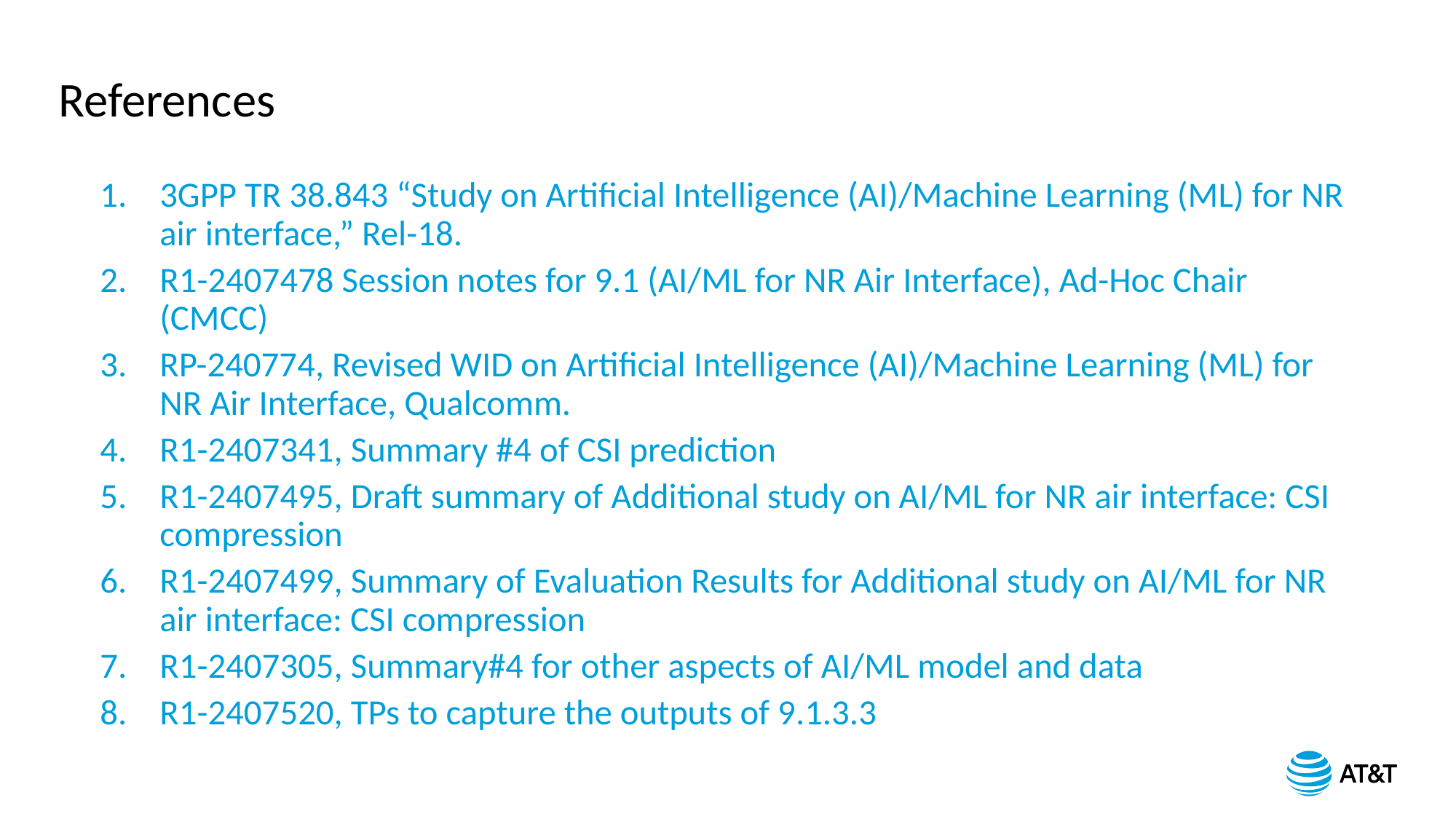

# References
3GPP TR 38.843 “Study on Artificial Intelligence (AI)/Machine Learning (ML) for NR air interface,” Rel-18.
R1-2407478 Session notes for 9.1 (AI/ML for NR Air Interface), Ad-Hoc Chair (CMCC)
RP-240774, Revised WID on Artificial Intelligence (AI)/Machine Learning (ML) for NR Air Interface, Qualcomm.
R1-2407341, Summary #4 of CSI prediction
R1-2407495, Draft summary of Additional study on AI/ML for NR air interface: CSI compression
R1-2407499, Summary of Evaluation Results for Additional study on AI/ML for NR air interface: CSI compression
R1-2407305, Summary#4 for other aspects of AI/ML model and data
R1-2407520, TPs to capture the outputs of 9.1.3.3